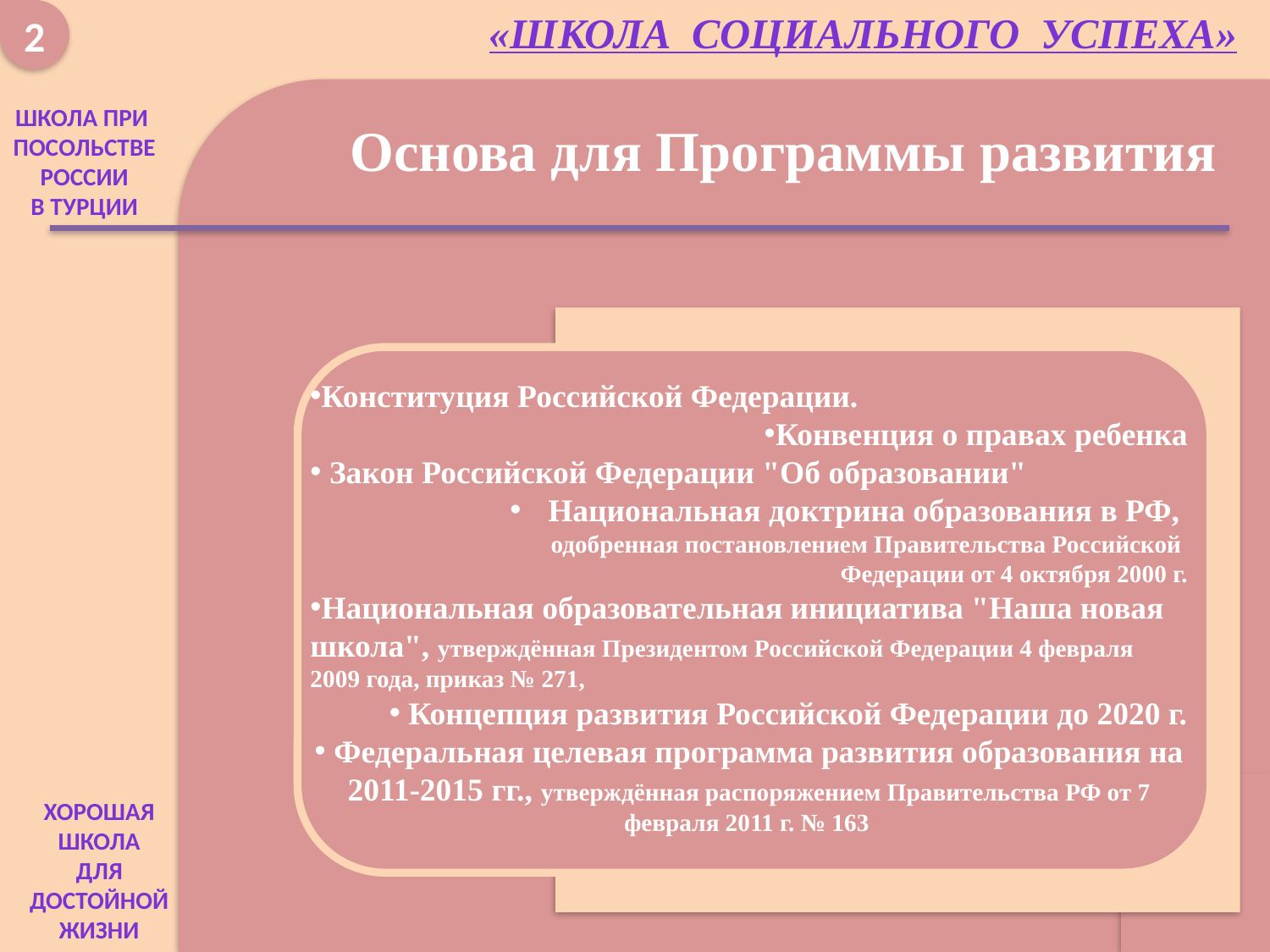

2
«Школа  социального  успеха»

Школа при
Посольстве
России
В Турции
Основа для Программы развития

Конституция Российской Федерации.
Конвенция о правах ребенка
 Закон Российской Федерации "Об образовании"
 Национальная доктрина образования в РФ,
одобренная постановлением Правительства Российской
Федерации от 4 октября 2000 г.
Национальная образовательная инициатива "Наша новая школа", утверждённая Президентом Российской Федерации 4 февраля 2009 года, приказ № 271,
 Концепция развития Российской Федерации до 2020 г.
 Федеральная целевая программа развития образования на 2011-2015 гг., утверждённая распоряжением Правительства РФ от 7 февраля 2011 г. № 163
Хорошая школа для достойной жизни
Хорошая
Школа
Для
Достойной
жизни